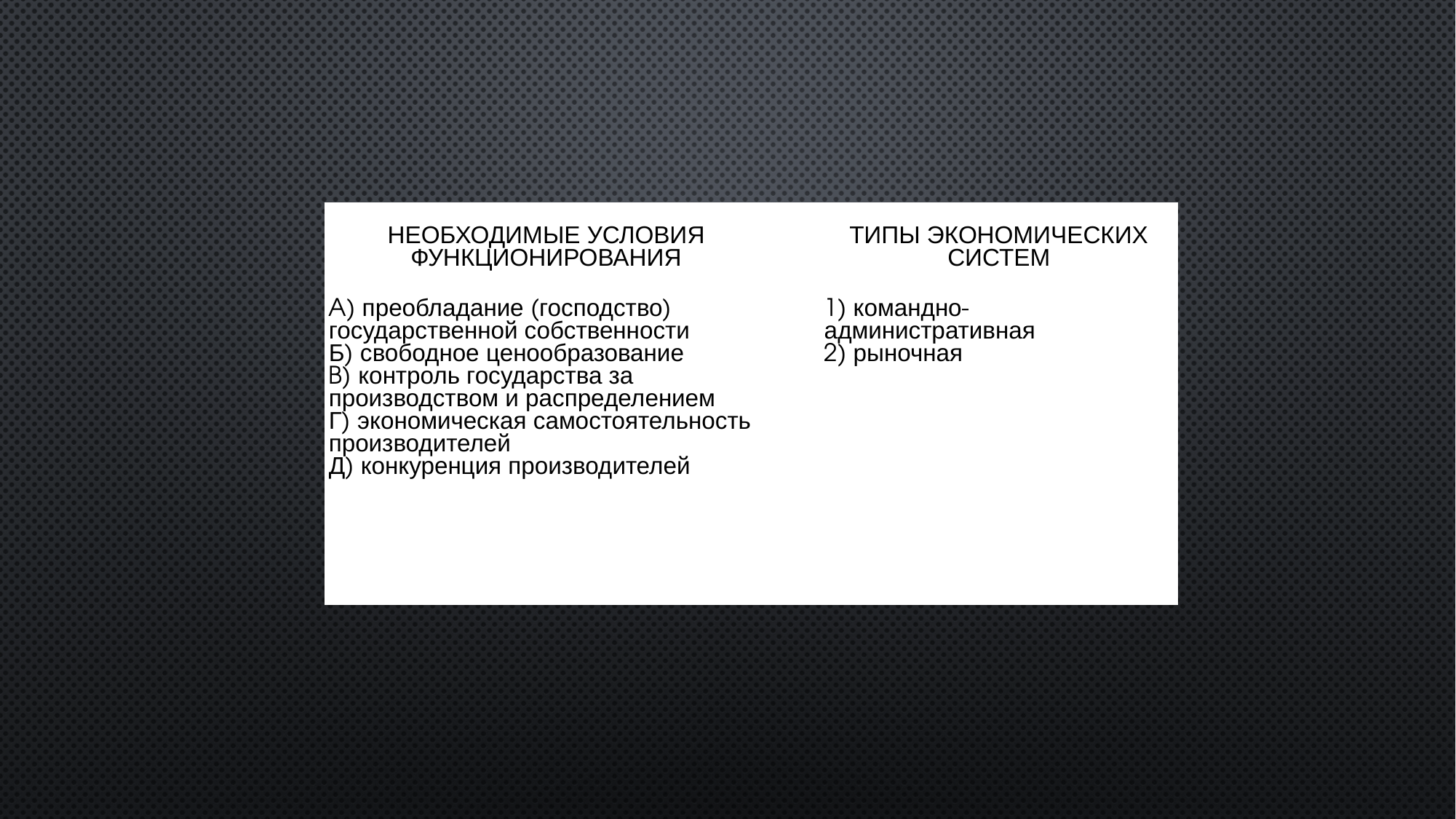

| НЕОБХОДИМЫЕ УСЛОВИЯ ФУНКЦИОНИРОВАНИЯ |  | ТИПЫ ЭКОНОМИЧЕСКИХ СИСТЕМ |
| --- | --- | --- |
| A) преобладание (господство) государственной собственности Б) свободное ценообразование B) контроль государства за производством и распределением Г) экономическая самостоятельность производителей Д) конкуренция производителей |  | 1) командно-административная 2) рыночная |